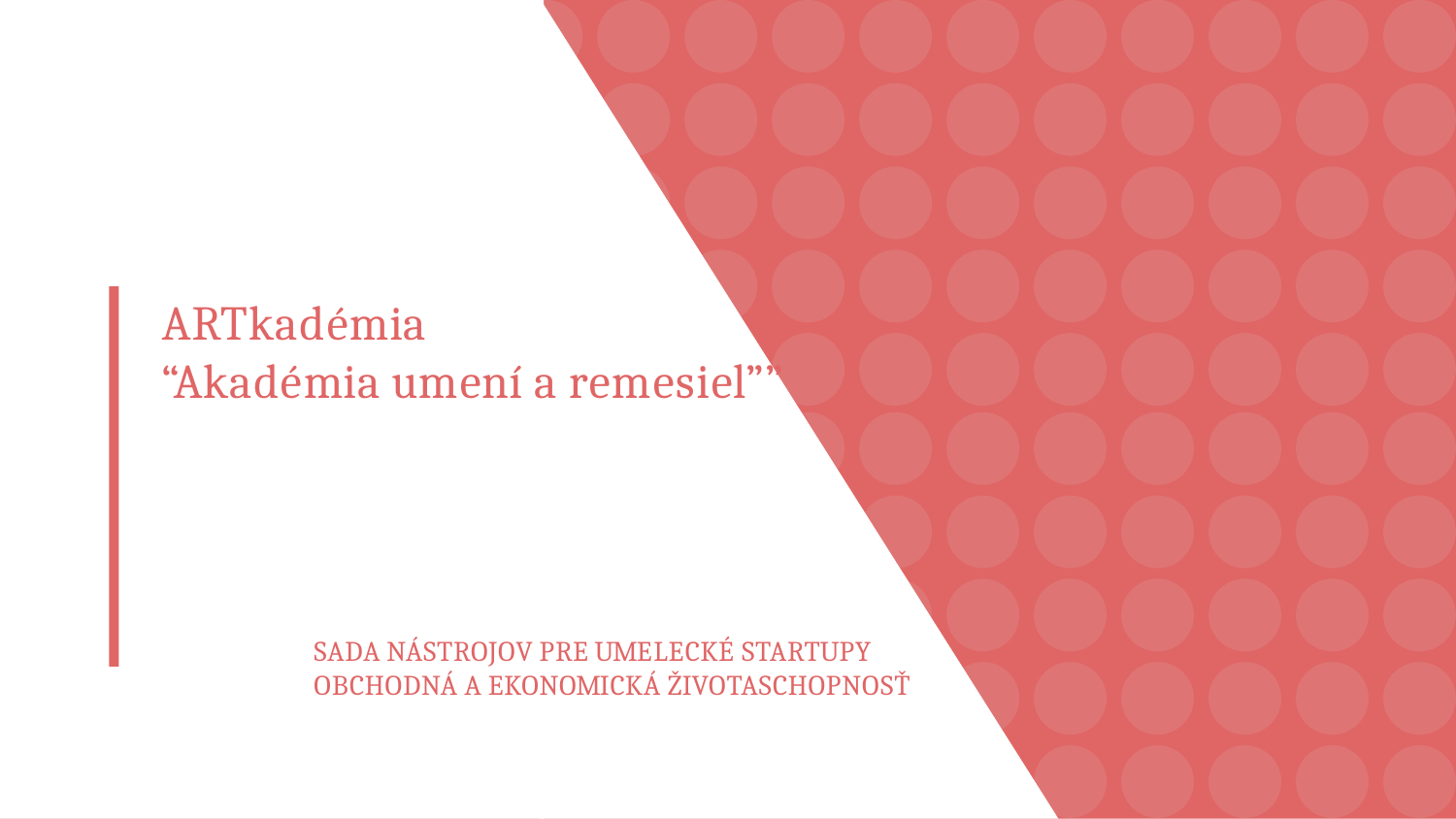

# ARTkadémia “Akadémia umení a remesiel””

SAda nástrojov pre umelecké startupy
Obchodná a ekonomická životaschopnosť